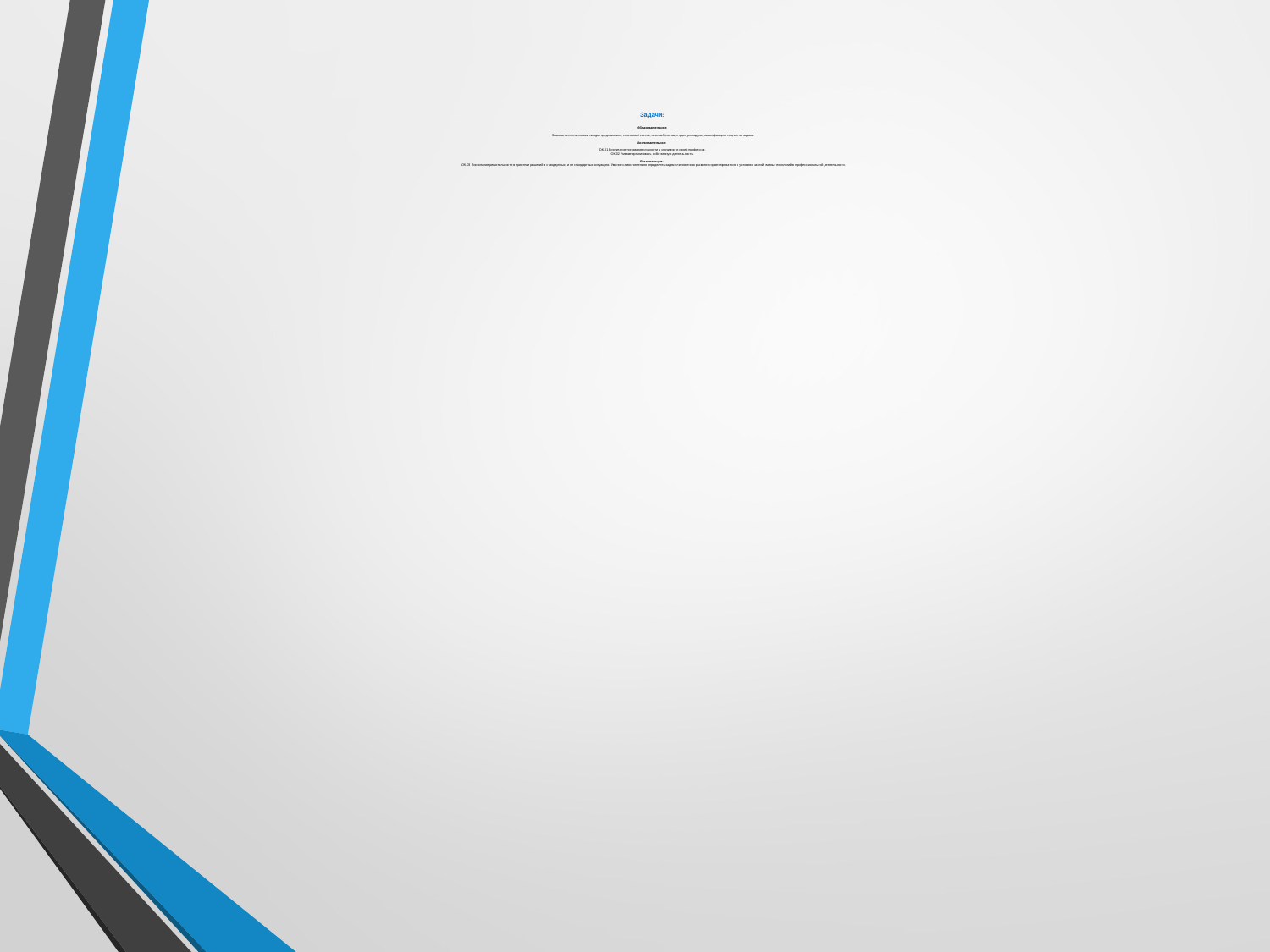

# Задачи: Образовательная: Знакомство с понятиями «кадры предприятия»; списочный состав, явочный состав, структура кадров, квалификация, текучесть кадров. Воспитательная: ОК.01 Воспитание понимания сущности и значимости своей профессии. ОК.02 Умение организовать собственную деятельность. Развивающая: ОК.03  Воспитание решительности в принятии решений в стандартных  и не стандартных ситуациях. Умение самостоятельно определять задачи личностного развития, ориентироваться в условиях частой смены технологий в профессиональной деятельности.